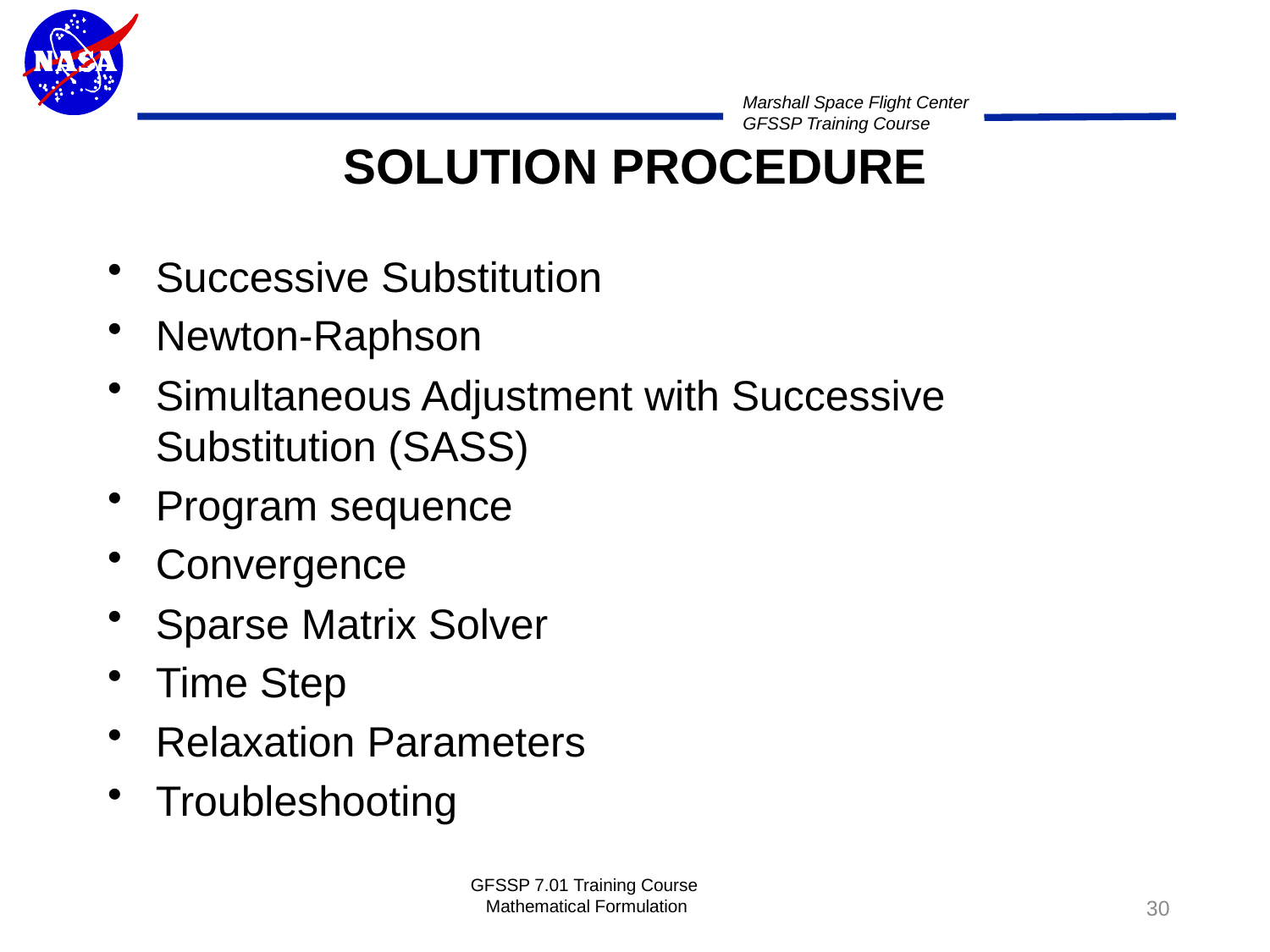

# SOLUTION PROCEDURE
Successive Substitution
Newton-Raphson
Simultaneous Adjustment with Successive Substitution (SASS)
Program sequence
Convergence
Sparse Matrix Solver
Time Step
Relaxation Parameters
Troubleshooting
GFSSP 7.01 Training Course  Mathematical Formulation
30